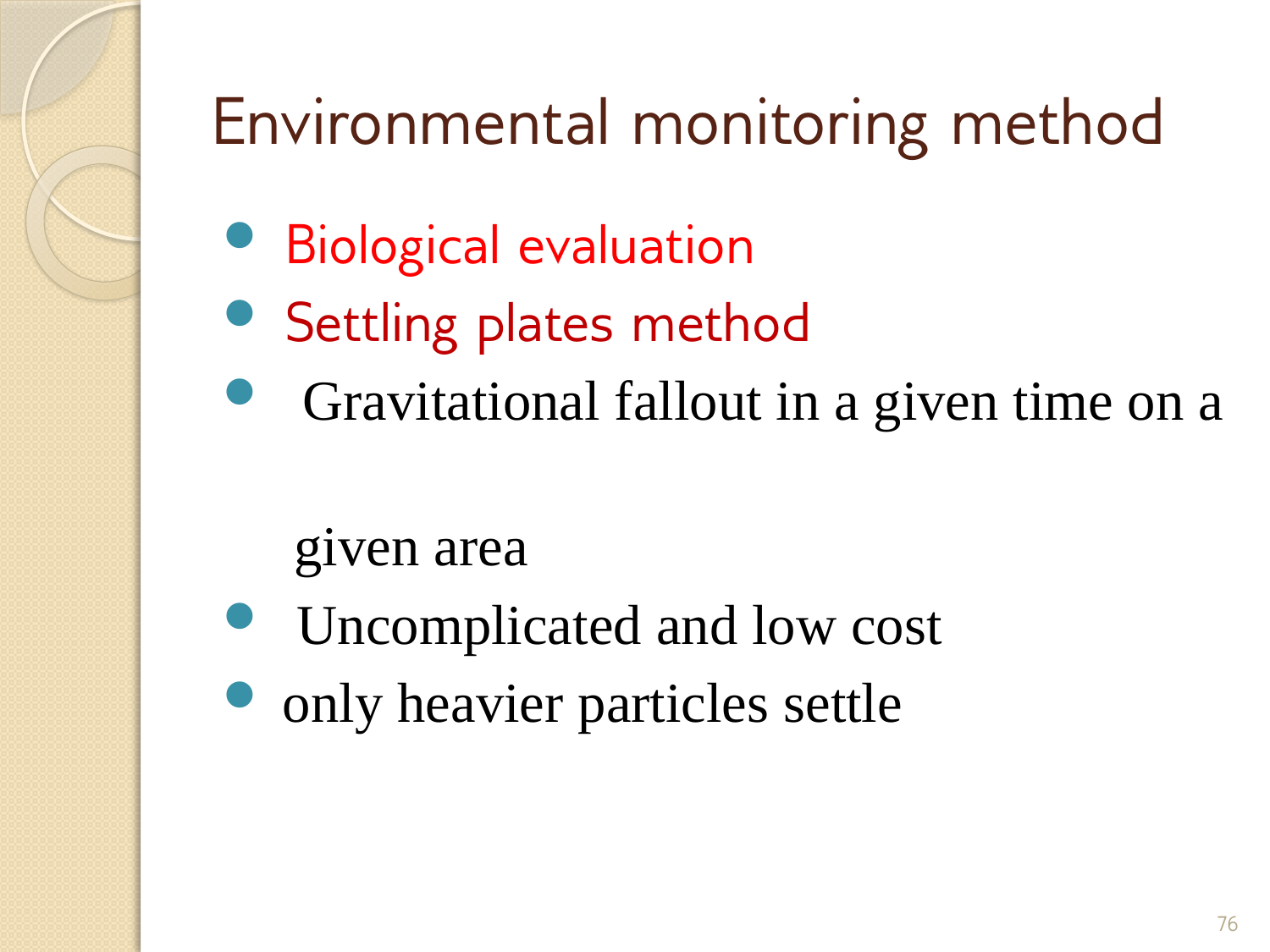

# Environmental monitoring method
 Biological evaluation
 Settling plates method
  Gravitational fallout in a given time on a
     given area
  Uncomplicated and low cost
 only heavier particles settle
76